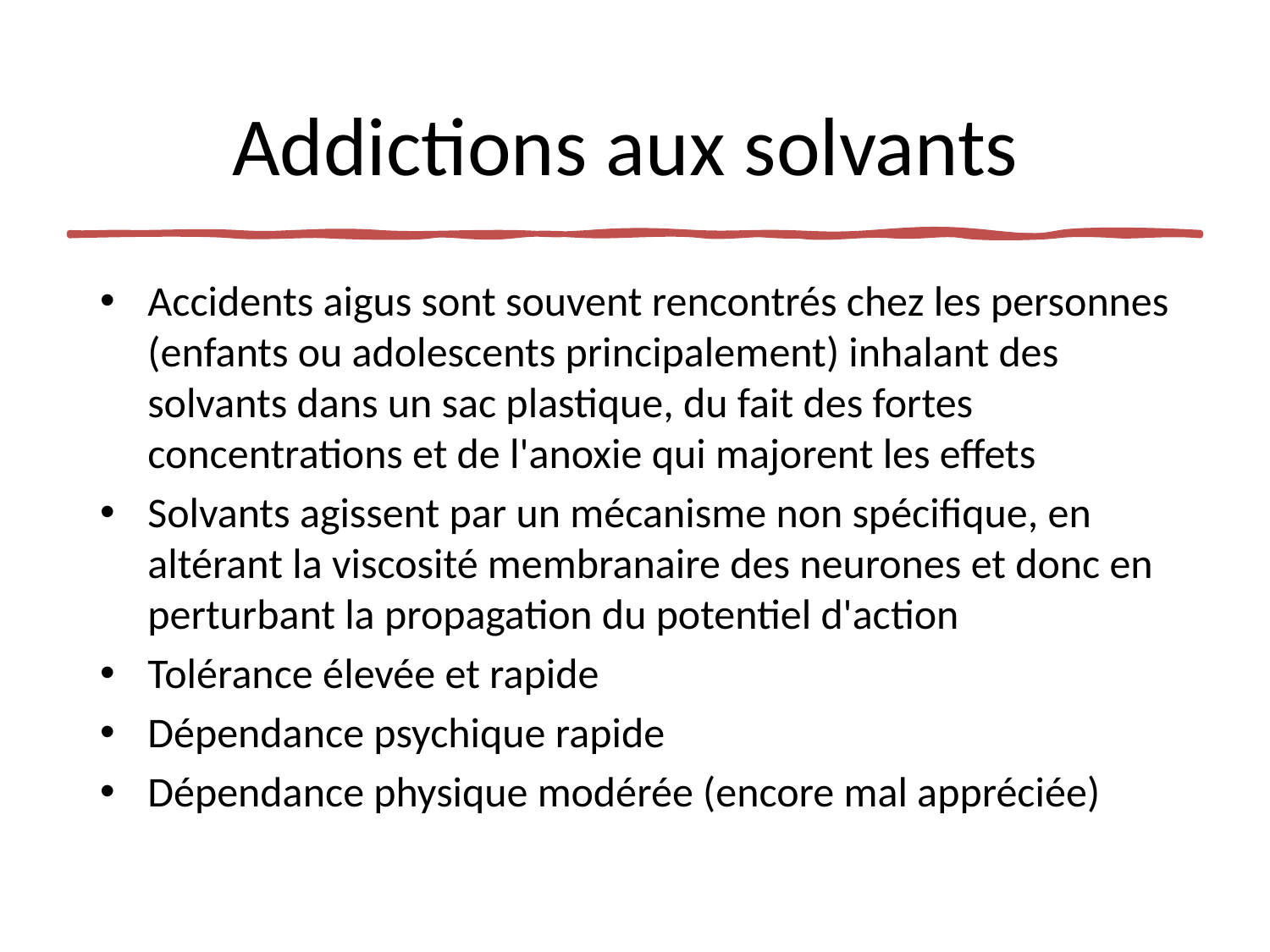

# Addictions aux solvants

Accidents aigus sont souvent rencontrés chez les personnes (enfants ou adolescents principalement) inhalant des solvants dans un sac plastique, du fait des fortes concentrations et de l'anoxie qui majorent les effets
Solvants agissent par un mécanisme non spécifique, en altérant la viscosité membranaire des neurones et donc en perturbant la propagation du potentiel d'action
Tolérance élevée et rapide
Dépendance psychique rapide
Dépendance physique modérée (encore mal appréciée)